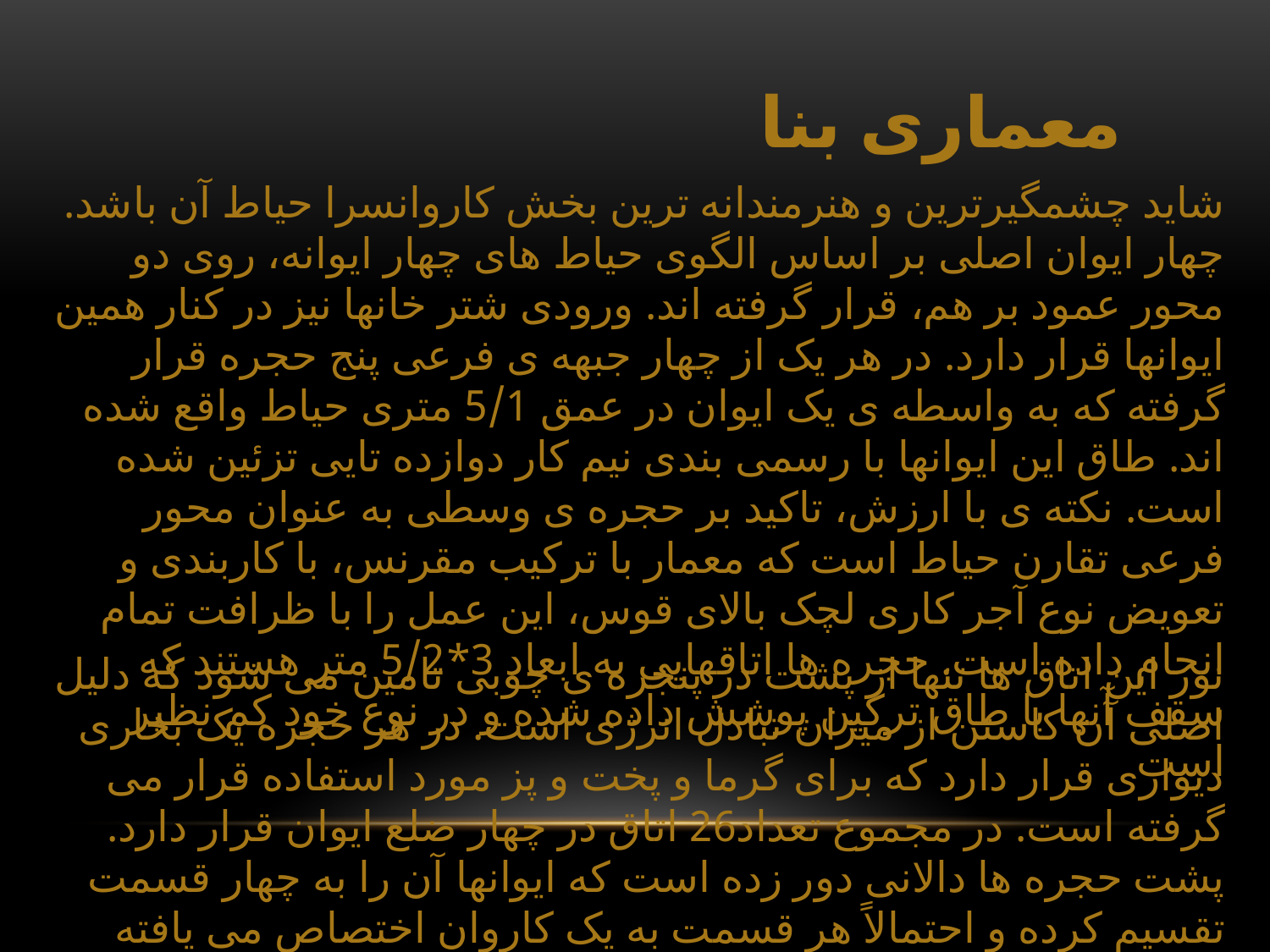

معماری بنا
شاید چشمگیرترین و هنرمندانه ترین بخش کاروانسرا حیاط آن باشد. چهار ایوان اصلی بر اساس الگوی حیاط های چهار ایوانه، روی دو محور عمود بر هم، قرار گرفته اند. ورودی شتر خانها نیز در کنار همین ایوانها قرار دارد. در هر یک از چهار جبهه ی فرعی پنج حجره قرار گرفته که به واسطه ی یک ایوان در عمق 5/1 متری حیاط واقع شده اند. طاق این ایوانها با رسمی بندی نیم کار دوازده تایی تزئین شده است. نکته ی با ارزش، تاکید بر حجره ی وسطی به عنوان محور فرعی تقارن حیاط است که معمار با ترکیب مقرنس، با کاربندی و تعویض نوع آجر کاری لچک بالای قوس، این عمل را با ظرافت تمام انجام داده است. حجره ها اتاقهایی به ابعاد 3*5/2 متر هستند که سقف آنها با طاق ترکین پوشش داده شده و در نوع خود کم نظیر است
نور این اتاق ها تنها از پشت در پنجره ی چوبی تامین می شود که دلیل اصلی آن کاستن از میزان تبادل انرژی است. در هر حجره یک بخاری دیواری قرار دارد که برای گرما و پخت و پز مورد استفاده قرار می گرفته است. در مجموع تعداد26 اتاق در چهار ضلع ایوان قرار دارد. پشت حجره ها دالانی دور زده است که ایوانها آن را به چهار قسمت تقسیم کرده و احتمالاً هر قسمت به یک کاروان اختصاص می یافته است